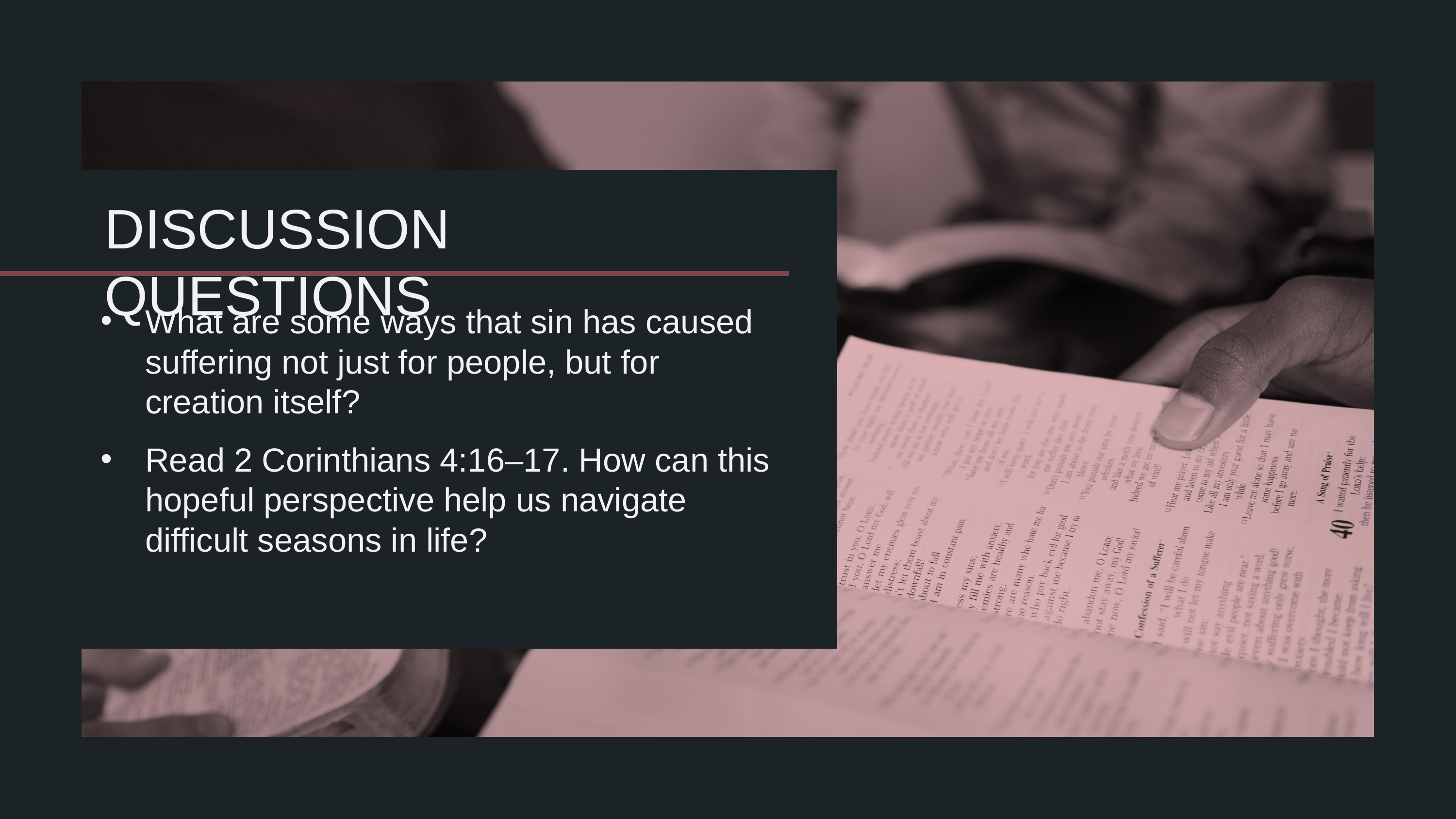

What are some ways that sin has caused suffering not just for people, but for creation itself?
Read 2 Corinthians 4:16–17. How can this hopeful perspective help us navigate difficult seasons in life?